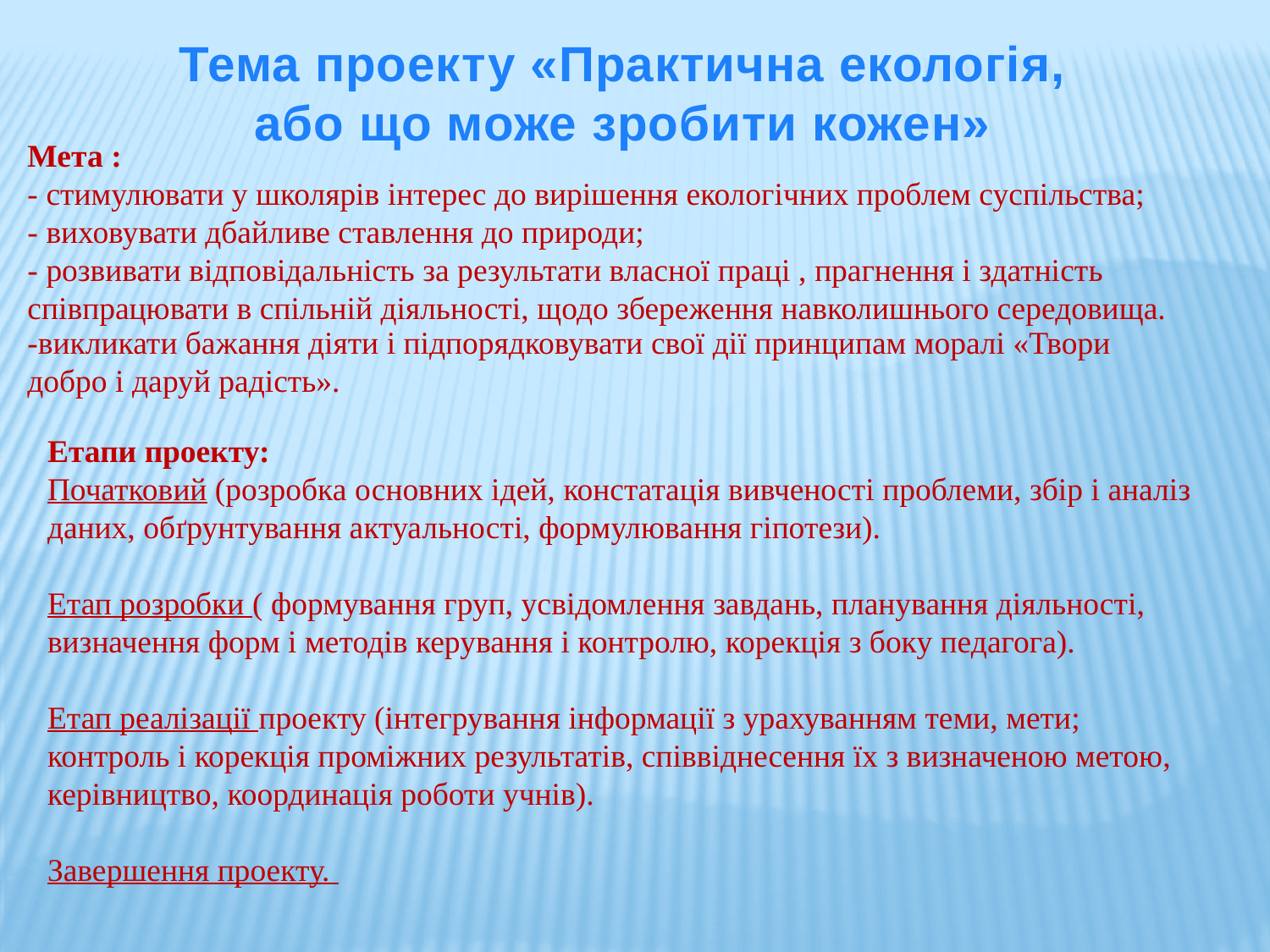

Тема проекту «Практична екологія,
або що може зробити кожен»
Мета :
- стимулювати у школярів інтерес до вирішення екологічних проблем суспільства;
- виховувати дбайливе ставлення до природи;
- розвивати відповідальність за результати власної праці , прагнення і здатність співпрацювати в спільній діяльності, щодо збереження навколишнього середовища.
-викликати бажання діяти і підпорядковувати свої дії принципам моралі «Твори добро і даруй радість».

Етапи проекту:
Початковий (розробка основних ідей, констатація вивченості проблеми, збір і аналіз даних, обґрунтування актуальності, формулювання гіпотези).

Етап розробки ( формування груп, усвідомлення завдань, планування діяльності, визначення форм і методів керування і контролю, корекція з боку педагога).

Етап реалізації проекту (інтегрування інформації з урахуванням теми, мети; контроль і корекція проміжних результатів, співвіднесення їх з визначеною метою, керівництво, координація роботи учнів).

Завершення проекту.